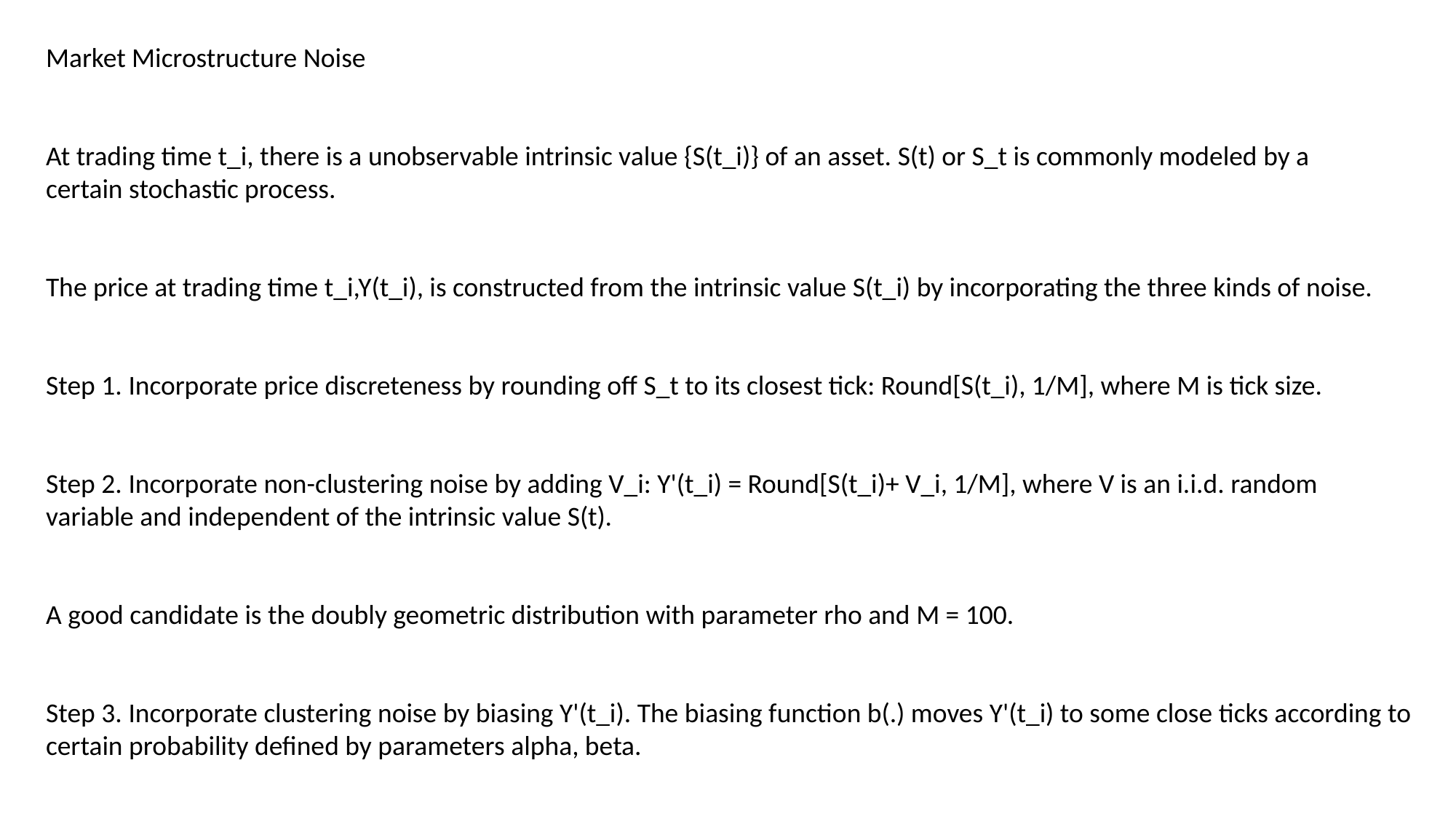

Market Microstructure Noise

At trading time t_i, there is a unobservable intrinsic value {S(t_i)} of an asset. S(t) or S_t is commonly modeled by a
certain stochastic process.

The price at trading time t_i,Y(t_i), is constructed from the intrinsic value S(t_i) by incorporating the three kinds of noise.

Step 1. Incorporate price discreteness by rounding off S_t to its closest tick: Round[S(t_i), 1/M], where M is tick size.

Step 2. Incorporate non-clustering noise by adding V_i: Y'(t_i) = Round[S(t_i)+ V_i, 1/M], where V is an i.i.d. random
variable and independent of the intrinsic value S(t).

A good candidate is the doubly geometric distribution with parameter rho and M = 100.

Step 3. Incorporate clustering noise by biasing Y'(t_i). The biasing function b(.) moves Y'(t_i) to some close ticks according to
certain probability defined by parameters alpha, beta.